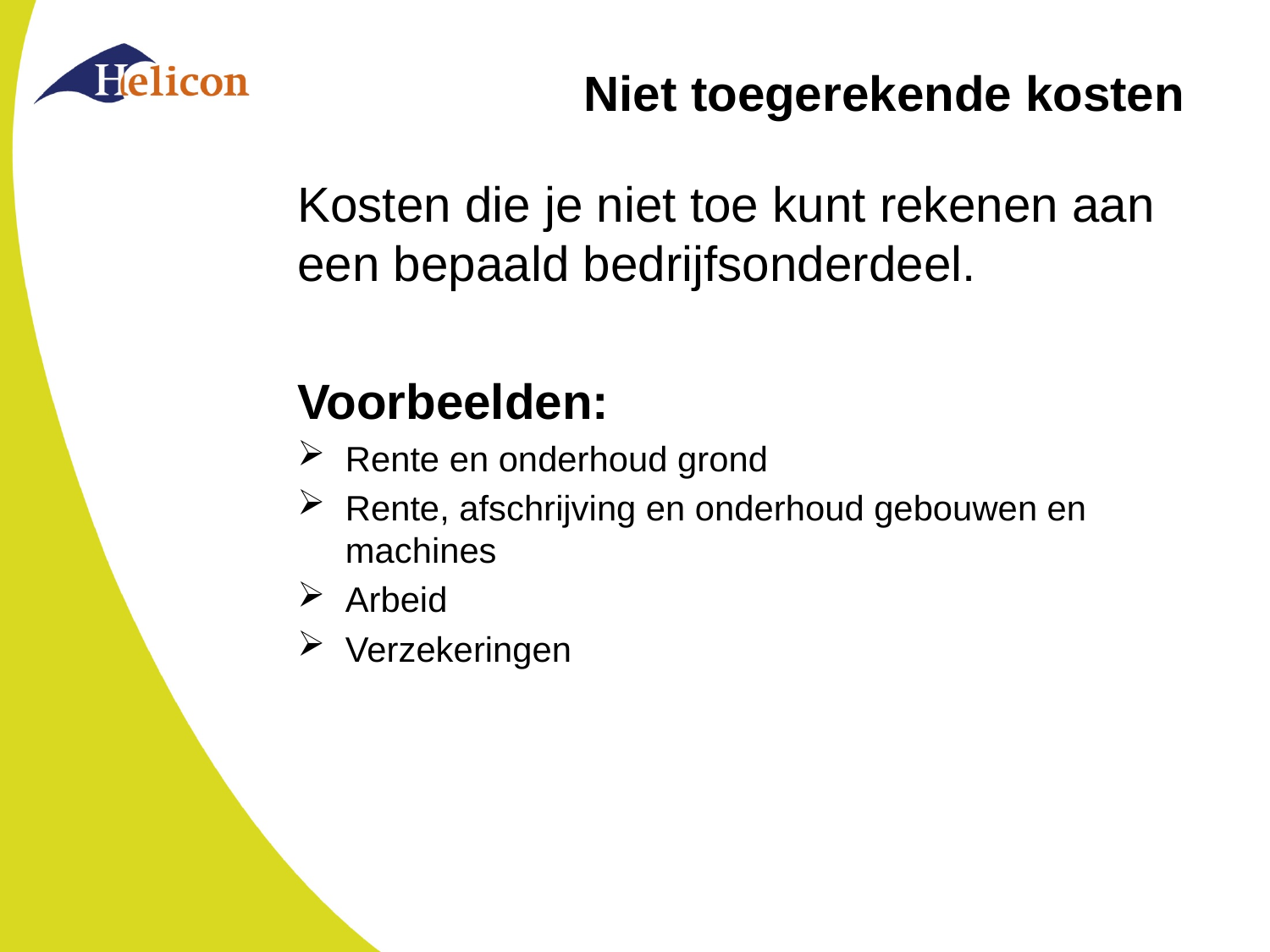

# Niet toegerekende kosten
Kosten die je niet toe kunt rekenen aan een bepaald bedrijfsonderdeel.

Voorbeelden:
Rente en onderhoud grond
Rente, afschrijving en onderhoud gebouwen en machines
Arbeid
Verzekeringen